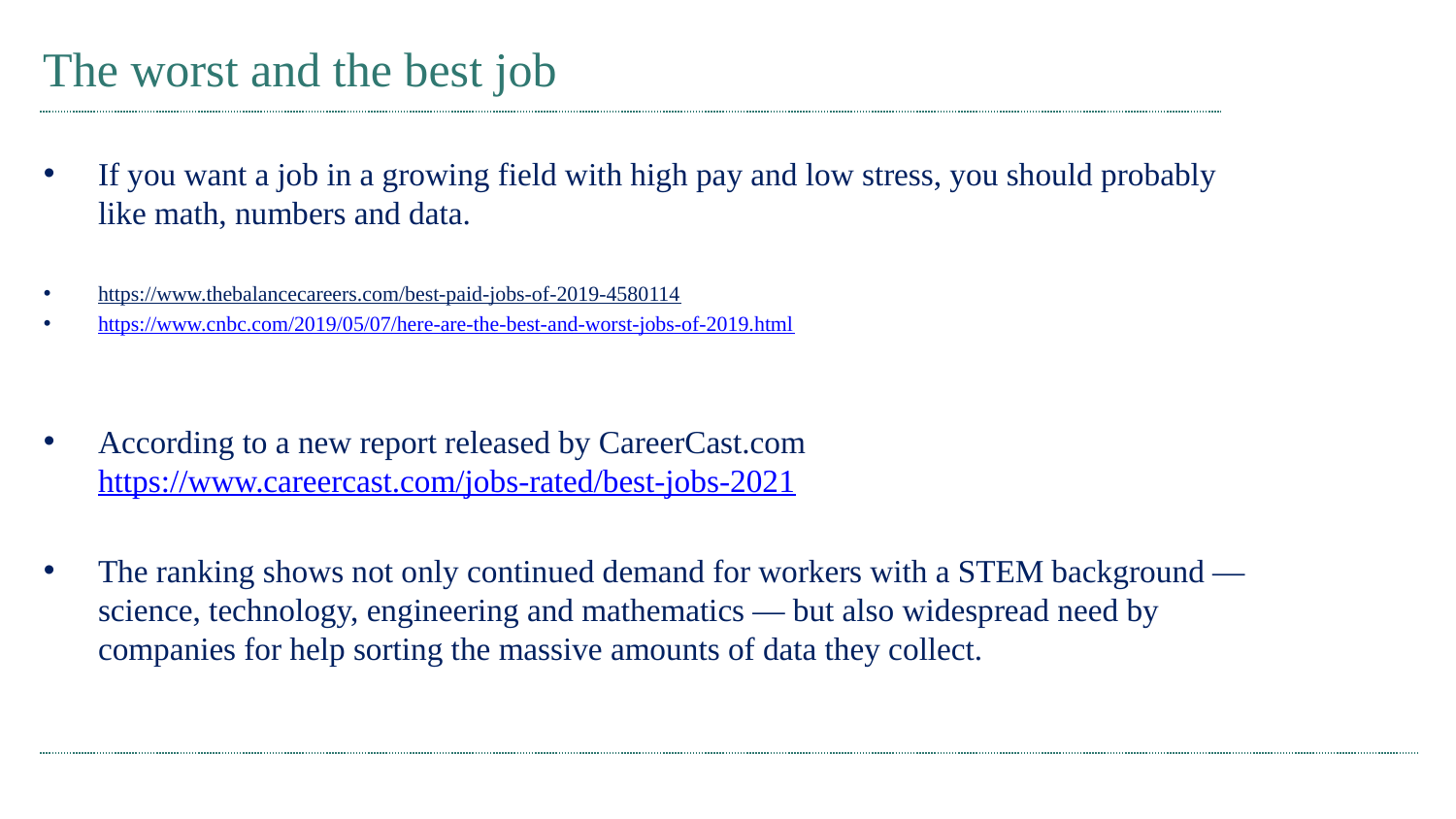

# The worst and the best job
If you want a job in a growing field with high pay and low stress, you should probably like math, numbers and data.

https://www.thebalancecareers.com/best-paid-jobs-of-2019-4580114
https://www.cnbc.com/2019/05/07/here-are-the-best-and-worst-jobs-of-2019.html

According to a new report released by CareerCast.com https://www.careercast.com/jobs-rated/best-jobs-2021

The ranking shows not only continued demand for workers with a STEM background — science, technology, engineering and mathematics — but also widespread need by companies for help sorting the massive amounts of data they collect.